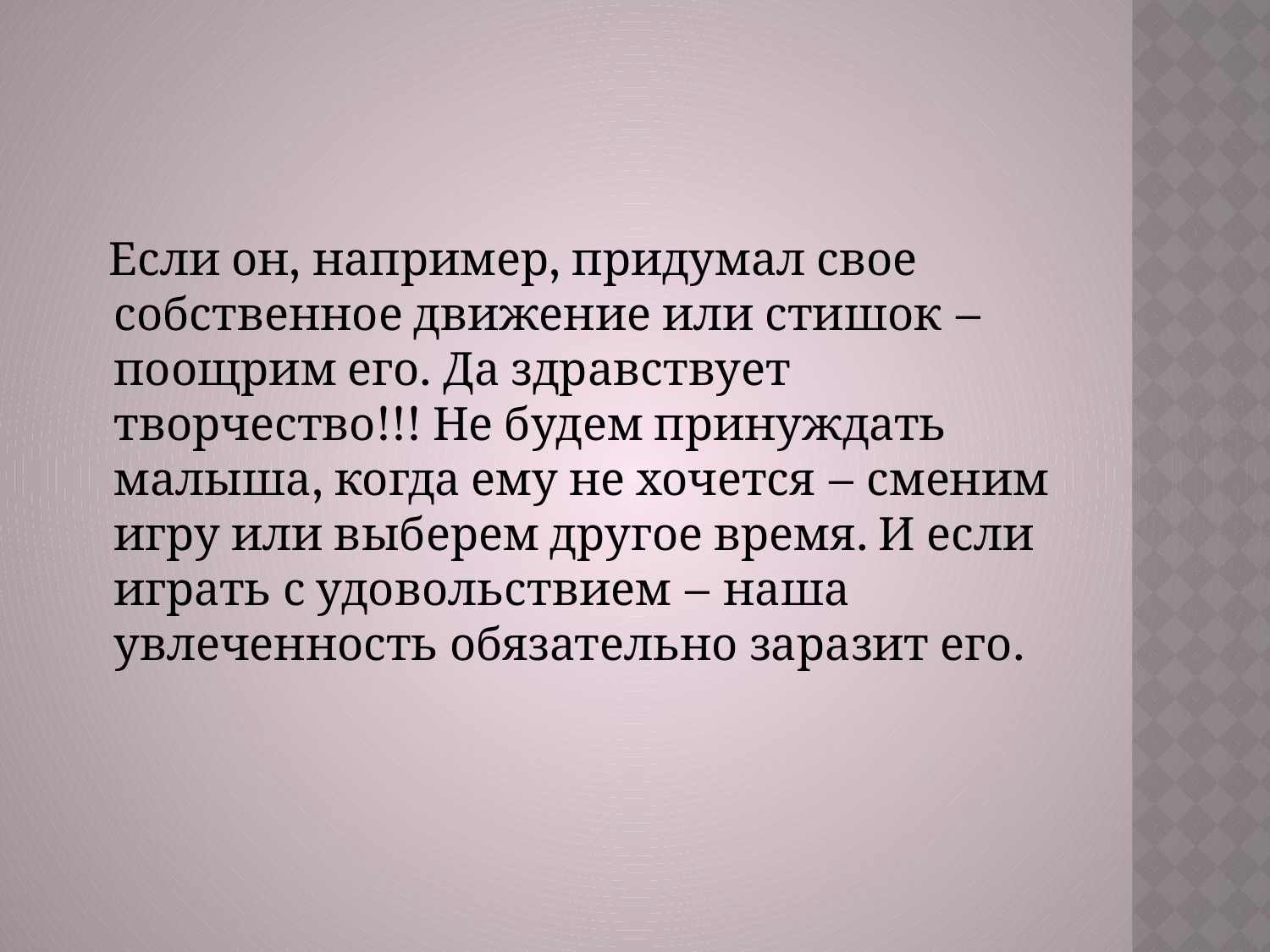

#
   Если он, например, придумал свое собственное движение или стишок – поощрим его. Да здравствует творчество!!! Не будем принуждать малыша, когда ему не хочется – сменим игру или выберем другое время. И если играть с удовольствием – наша увлеченность обязательно заразит его.